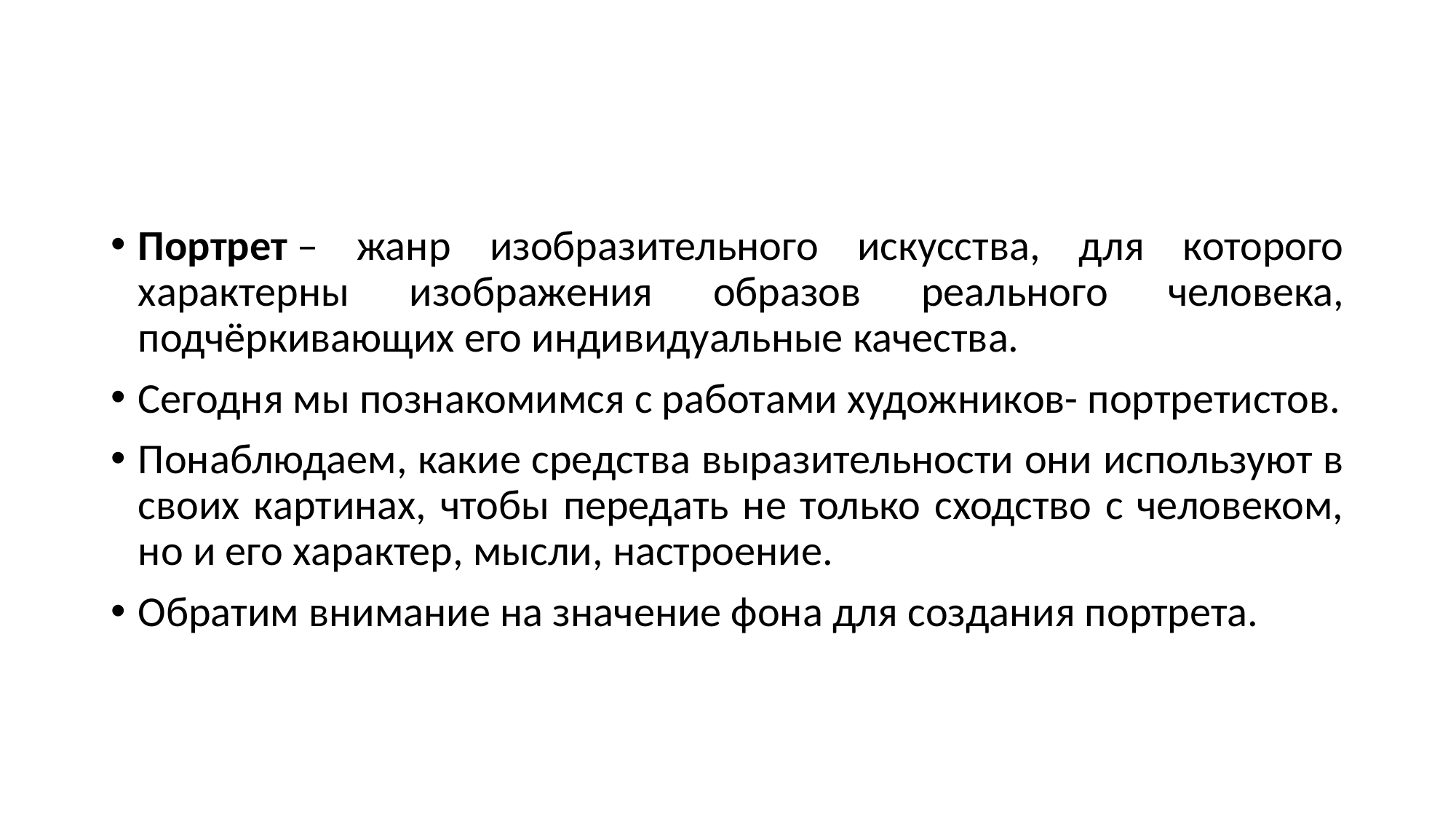

#
Портрет – жанр изобразительного искусства, для которого характерны изображения образов реального человека, подчёркивающих его индивидуальные качества.
Сегодня мы познакомимся с работами художников- портретистов.
Понаблюдаем, какие средства выразительности они используют в своих картинах, чтобы передать не только сходство с человеком, но и его характер, мысли, настроение.
Обратим внимание на значение фона для создания портрета.